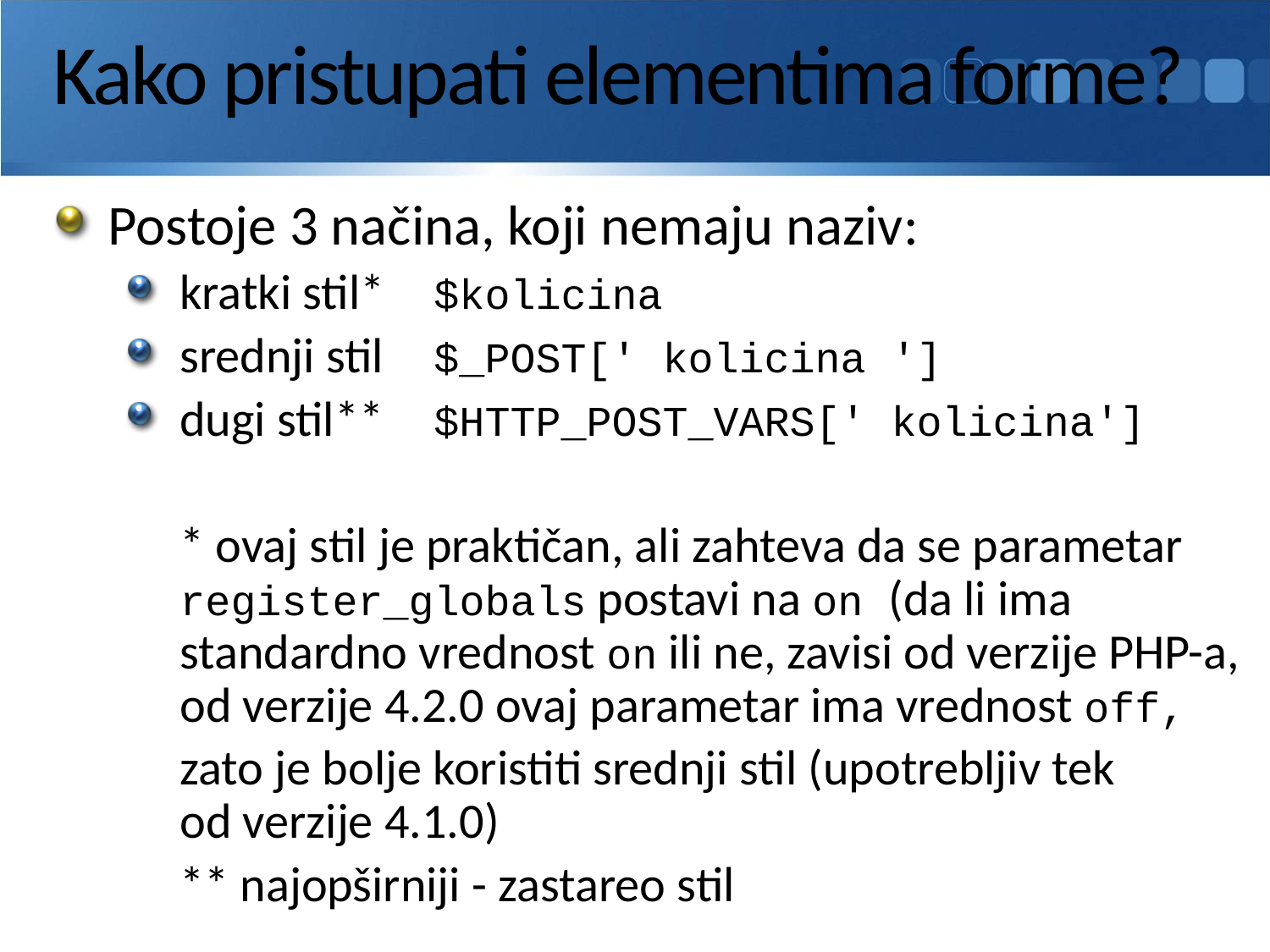

# Kako pristupati elementima forme?
Postoje 3 načina, koji nemaju naziv:
kratki stil*	$kolicina
srednji stil	$_POST[' kolicina ']
dugi stil**	$HTTP_POST_VARS[' kolicina']

	* ovaj stil je praktičan, ali zahteva da se parametar register_globals postavi na on (da li ima standardno vrednost on ili ne, zavisi od verzije PHP-a, od verzije 4.2.0 ovaj parametar ima vrednost off,
	zato je bolje koristiti srednji stil (upotrebljiv tek
od verzije 4.1.0)
	** najopširniji - zastareo stil